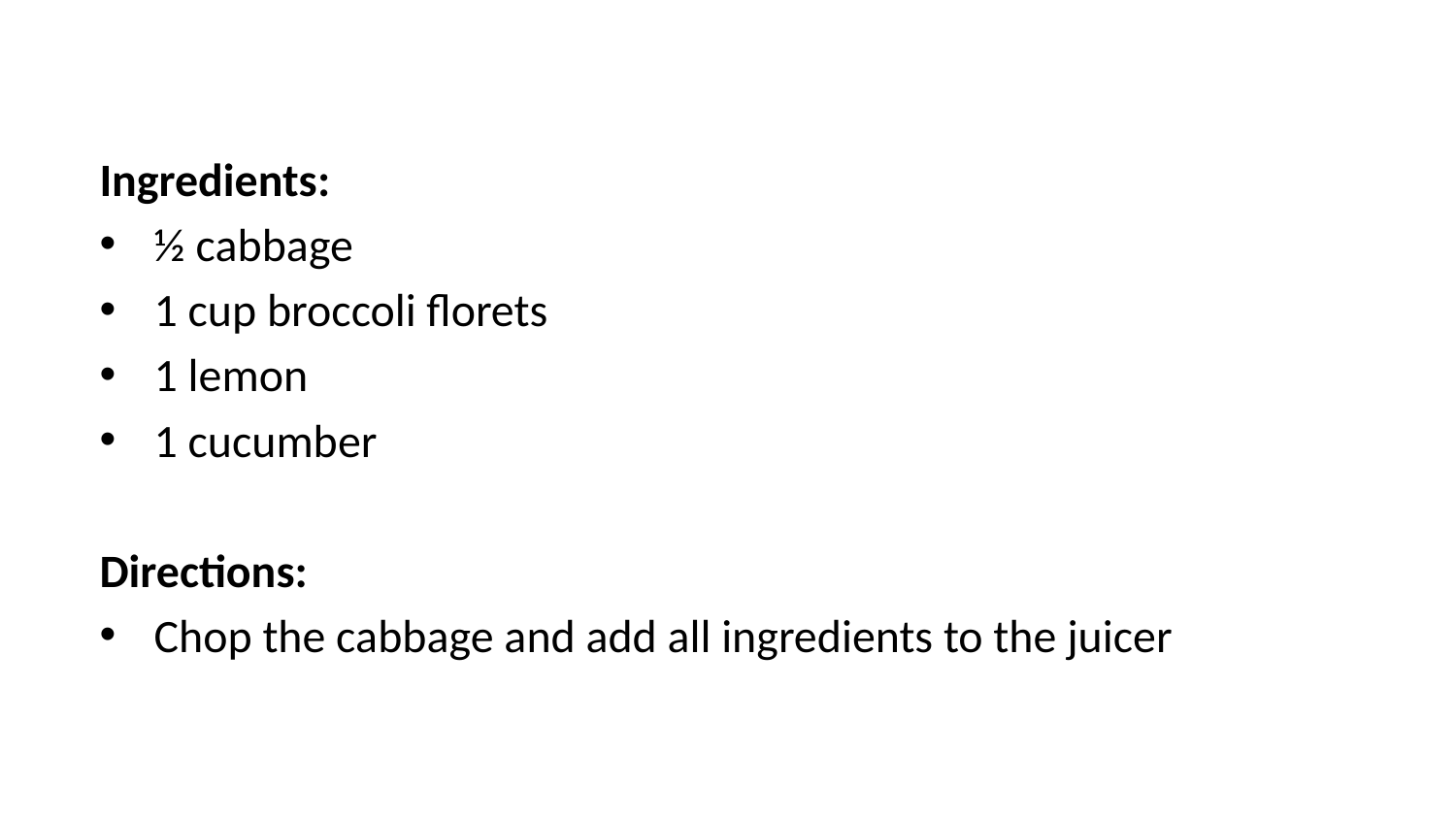

Ingredients:
½ cabbage
1 cup broccoli florets
1 lemon
1 cucumber

Directions:
Chop the cabbage and add all ingredients to the juicer